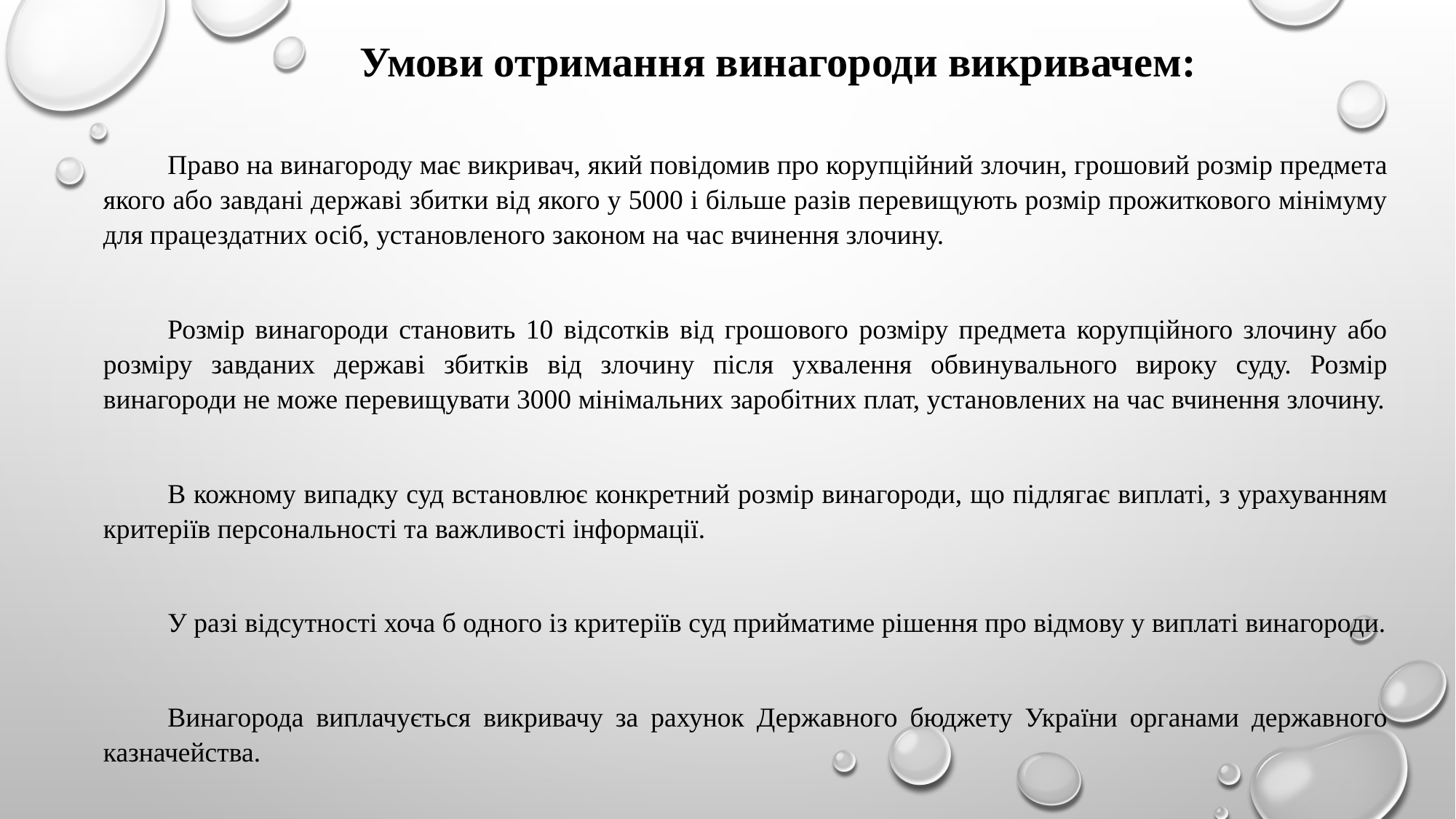

Умови отримання винагороди викривачем:

Право на винагороду має викривач, який повідомив про корупційний злочин, грошовий розмір предмета якого або завдані державі збитки від якого у 5000 і більше разів перевищують розмір прожиткового мінімуму для працездатних осіб, установленого законом на час вчинення злочину.

Розмір винагороди становить 10 відсотків від грошового розміру предмета корупційного злочину або розміру завданих державі збитків від злочину після ухвалення обвинувального вироку суду. Розмір винагороди не може перевищувати 3000 мінімальних заробітних плат, установлених на час вчинення злочину.

В кожному випадку суд встановлює конкретний розмір винагороди, що підлягає виплаті, з урахуванням критеріїв персональності та важливості інформації.

У разі відсутності хоча б одного із критеріїв суд прийматиме рішення про відмову у виплаті винагороди.

Винагорода виплачується викривачу за рахунок Державного бюджету України органами державного казначейства.